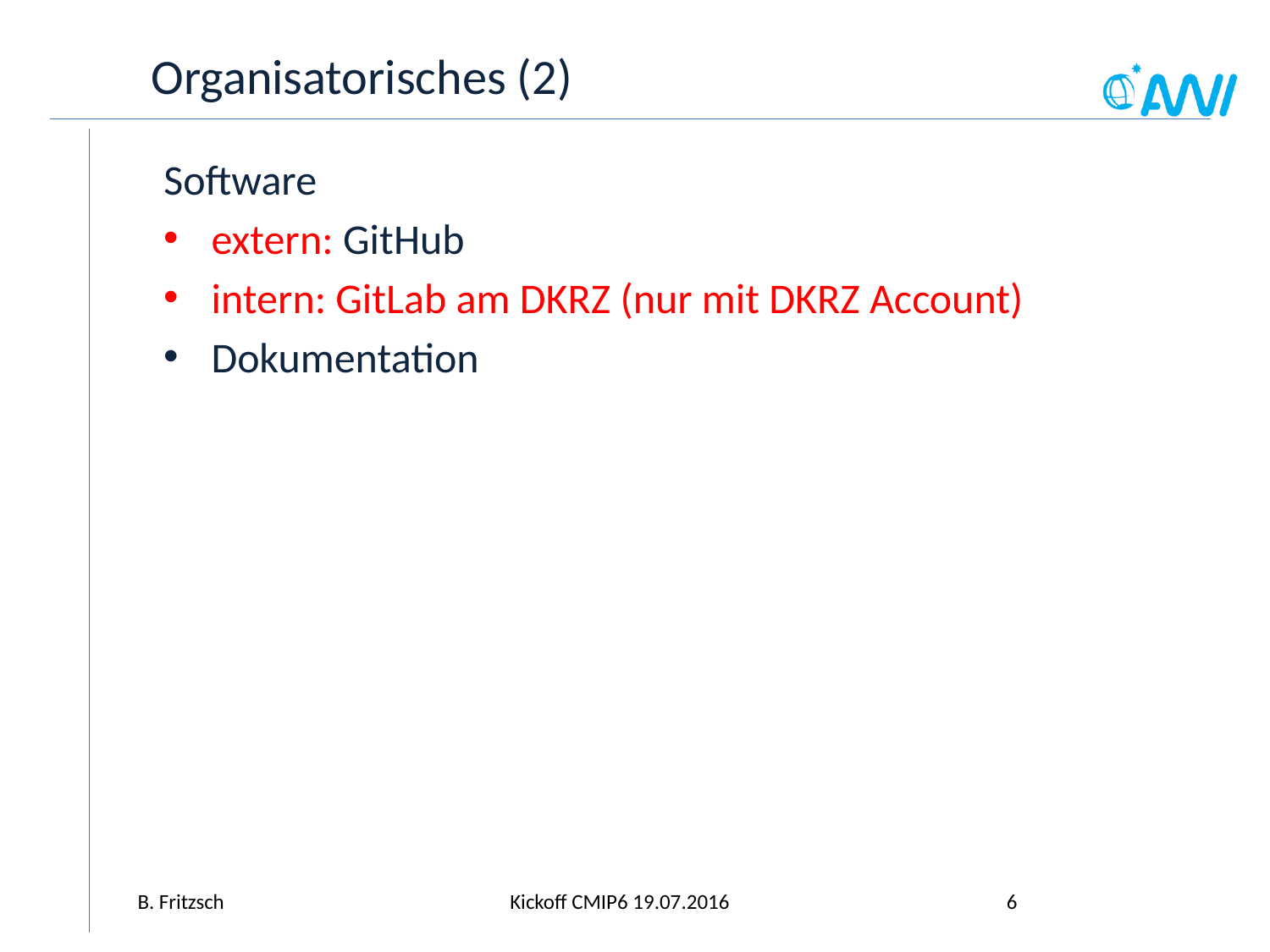

# Organisatorisches (2)
Software
extern: GitHub
intern: GitLab am DKRZ (nur mit DKRZ Account)
Dokumentation